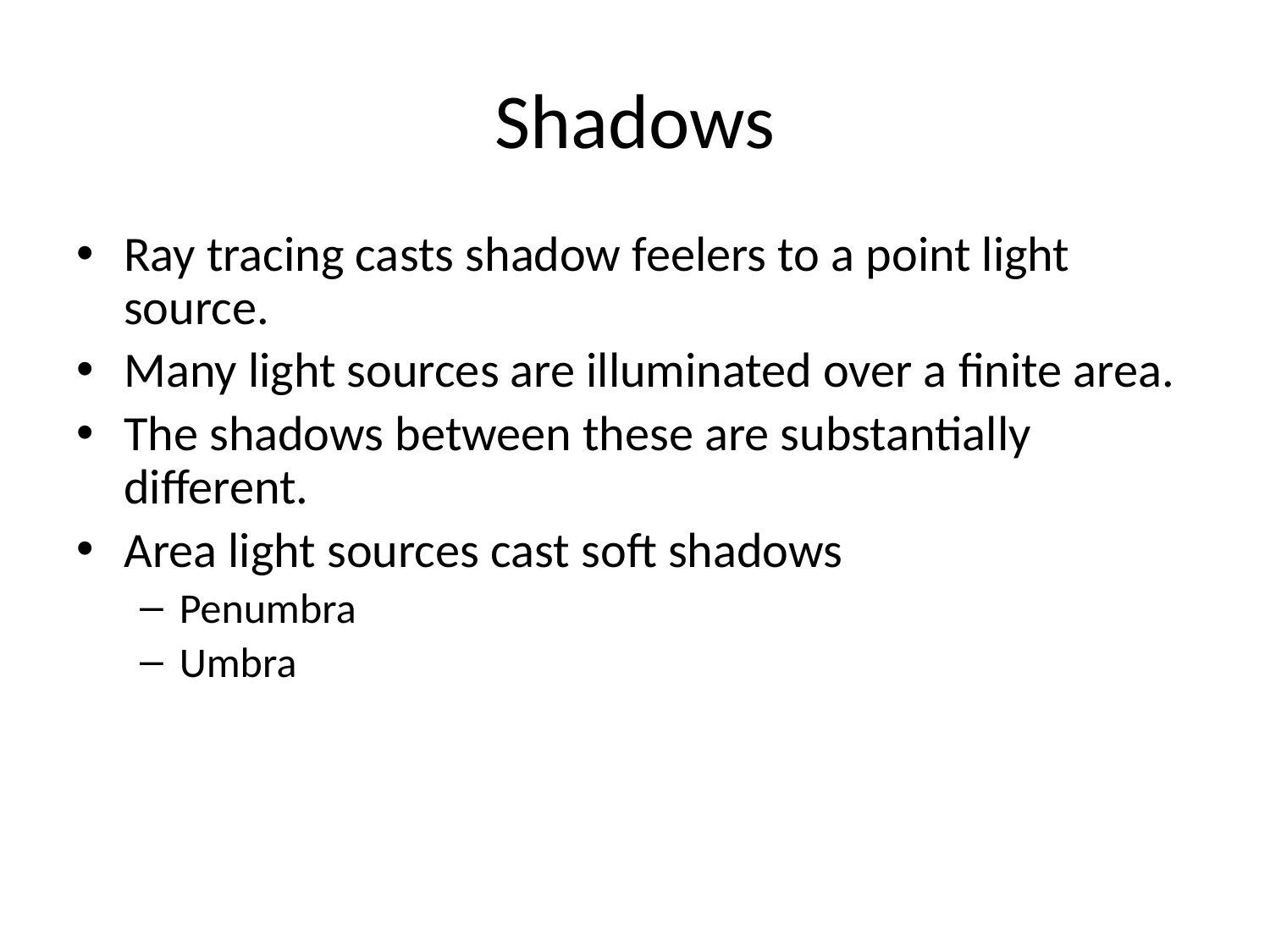

# Shadows
Ray tracing casts shadow feelers to a point light source.
Many light sources are illuminated over a finite area.
The shadows between these are substantially different.
Area light sources cast soft shadows
Penumbra
Umbra